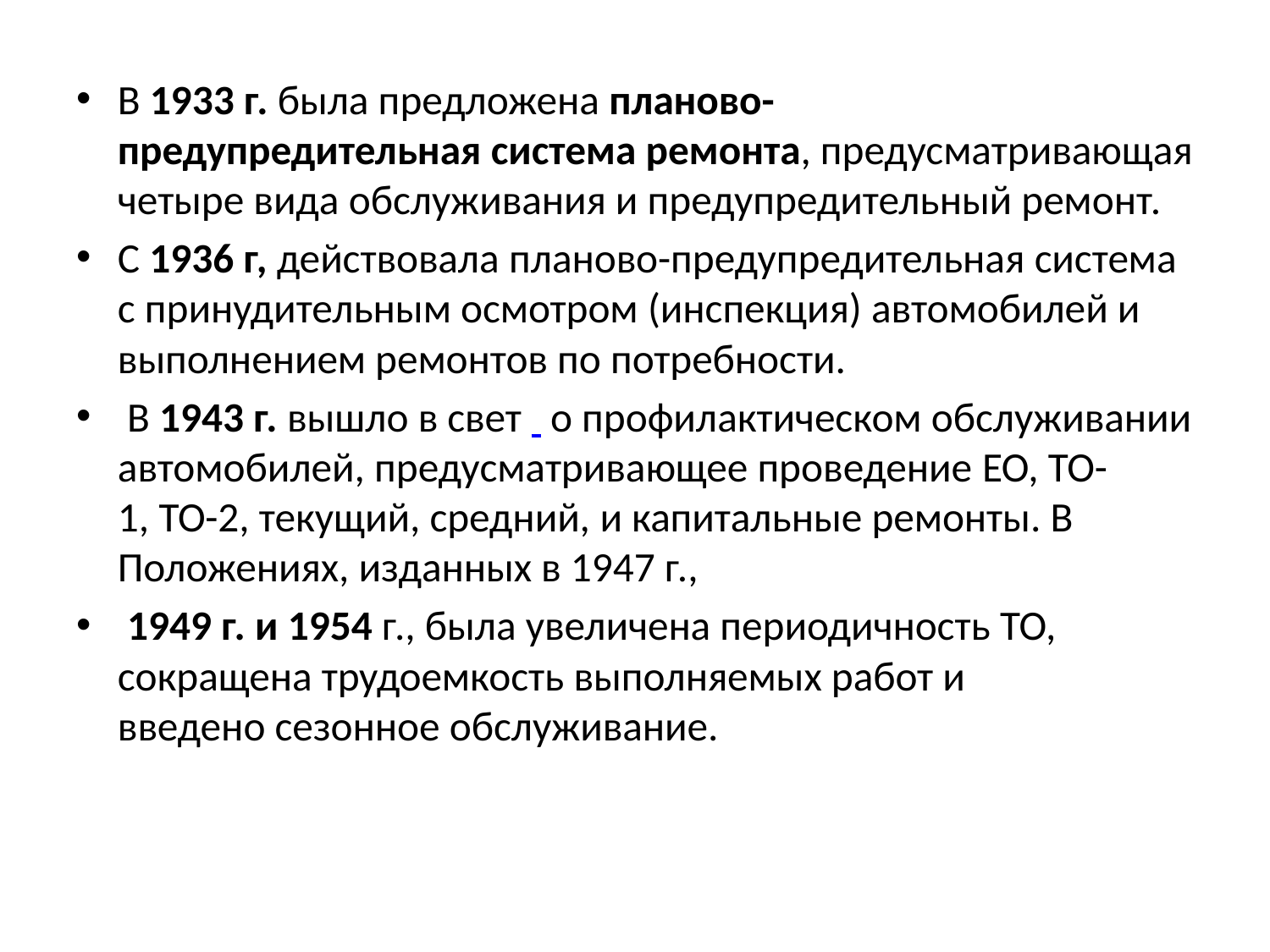

В 1933 г. была предложена планово-предупредительная система ремонта, предусматривающая четыре вида обслуживания и предупредительный ремонт.
С 1936 г, действовала планово-предупредительная система с принудительным осмотром (инспекция) автомобилей и выполнением ремонтов по потребности.
 В 1943 г. вышло в свет   о профилактическом обслуживании автомобилей, предусматривающее проведение ЕО, TO-1, TO-2, текущий, средний, и капитальные ремонты. В Положениях, изданных в 1947 г.,
 1949 г. и 1954 г., была увеличена периодичность ТО, сокращена трудоемкость выполняемых работ и введено сезонное обслуживание.